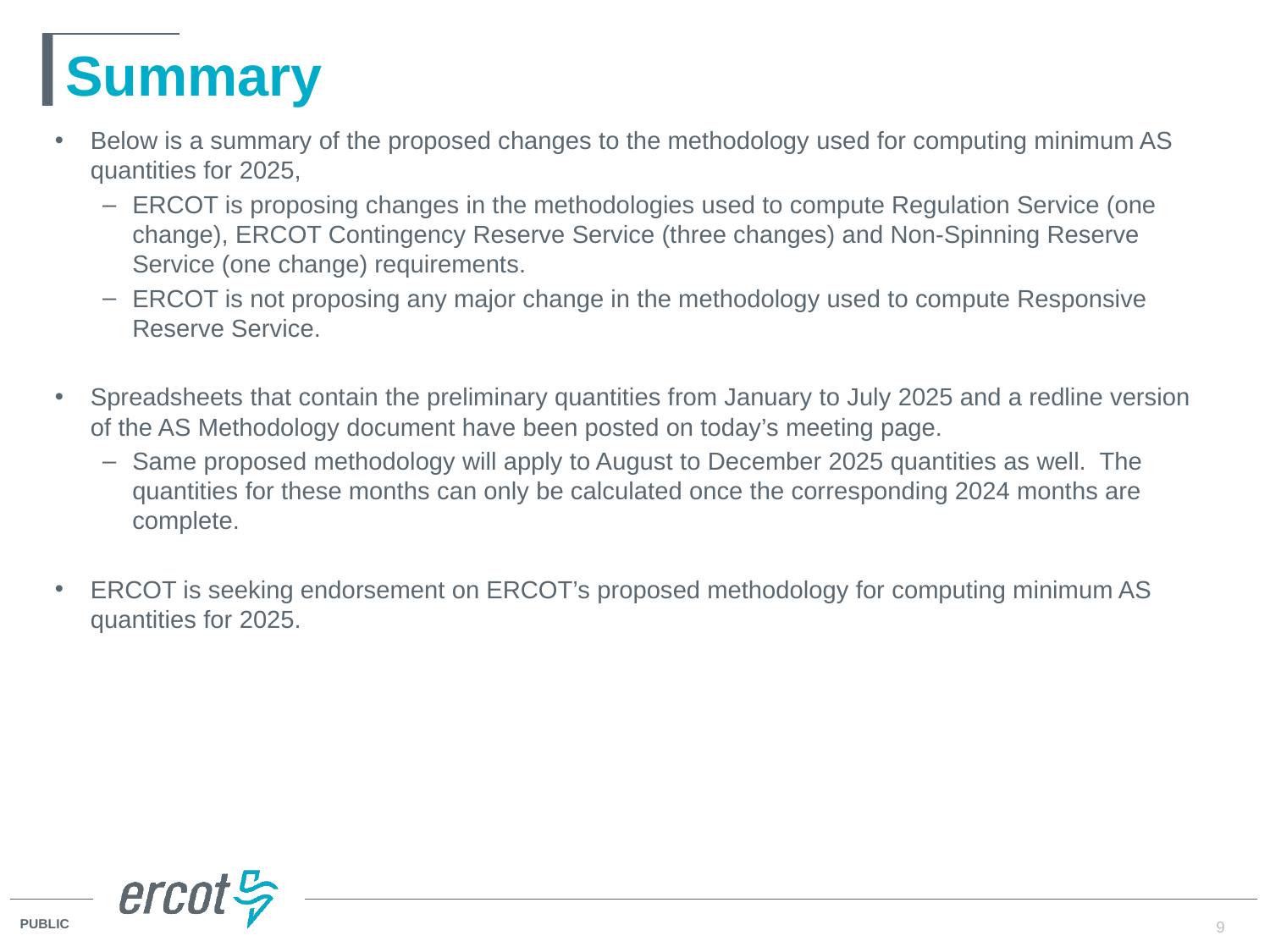

# Summary
Below is a summary of the proposed changes to the methodology used for computing minimum AS quantities for 2025,
ERCOT is proposing changes in the methodologies used to compute Regulation Service (one change), ERCOT Contingency Reserve Service (three changes) and Non-Spinning Reserve Service (one change) requirements.
ERCOT is not proposing any major change in the methodology used to compute Responsive Reserve Service.

Spreadsheets that contain the preliminary quantities from January to July 2025 and a redline version of the AS Methodology document have been posted on today’s meeting page.
Same proposed methodology will apply to August to December 2025 quantities as well.  The quantities for these months can only be calculated once the corresponding 2024 months are complete.

ERCOT is seeking endorsement on ERCOT’s proposed methodology for computing minimum AS quantities for 2025.

9